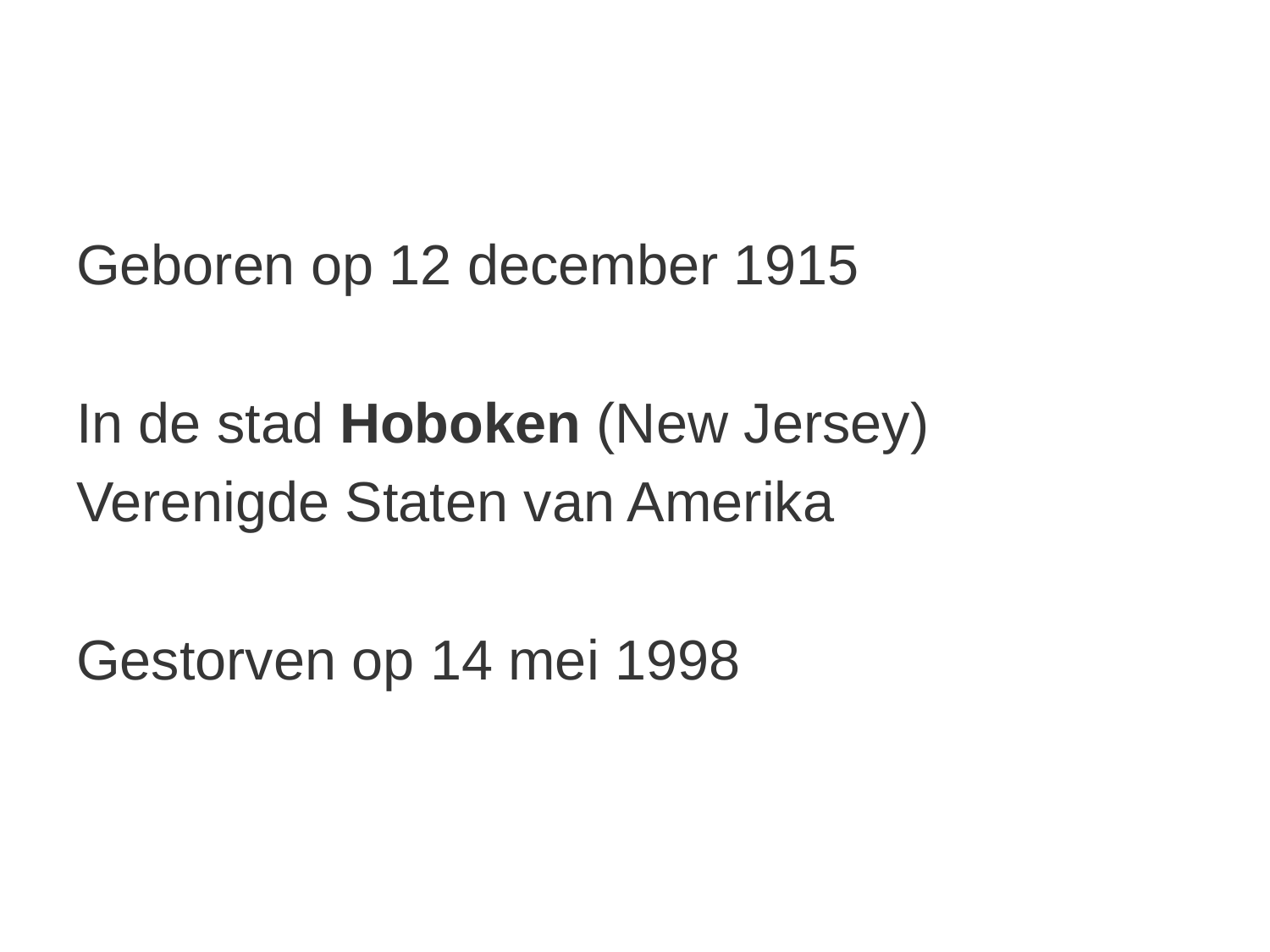

Geboren op 12 december 1915

In de stad Hoboken (New Jersey)
Verenigde Staten van Amerika

Gestorven op 14 mei 1998